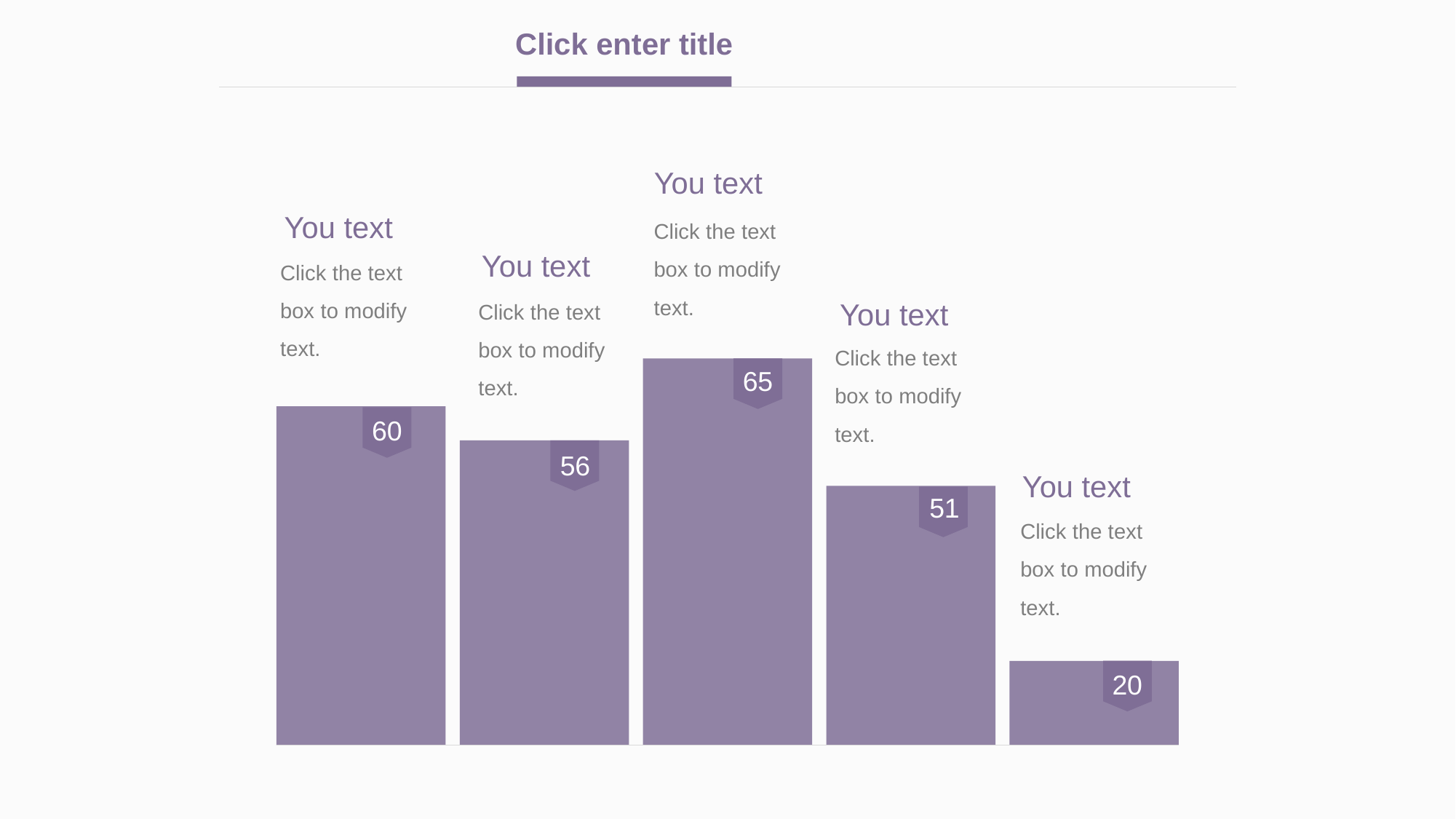

Click enter title

You text
Click the text box to modify text.
You text
Click the text box to modify text.
You text
Click the text box to modify text.
You text
Click the text box to modify text.
65

60

56
You text
Click the text box to modify text.
51

20